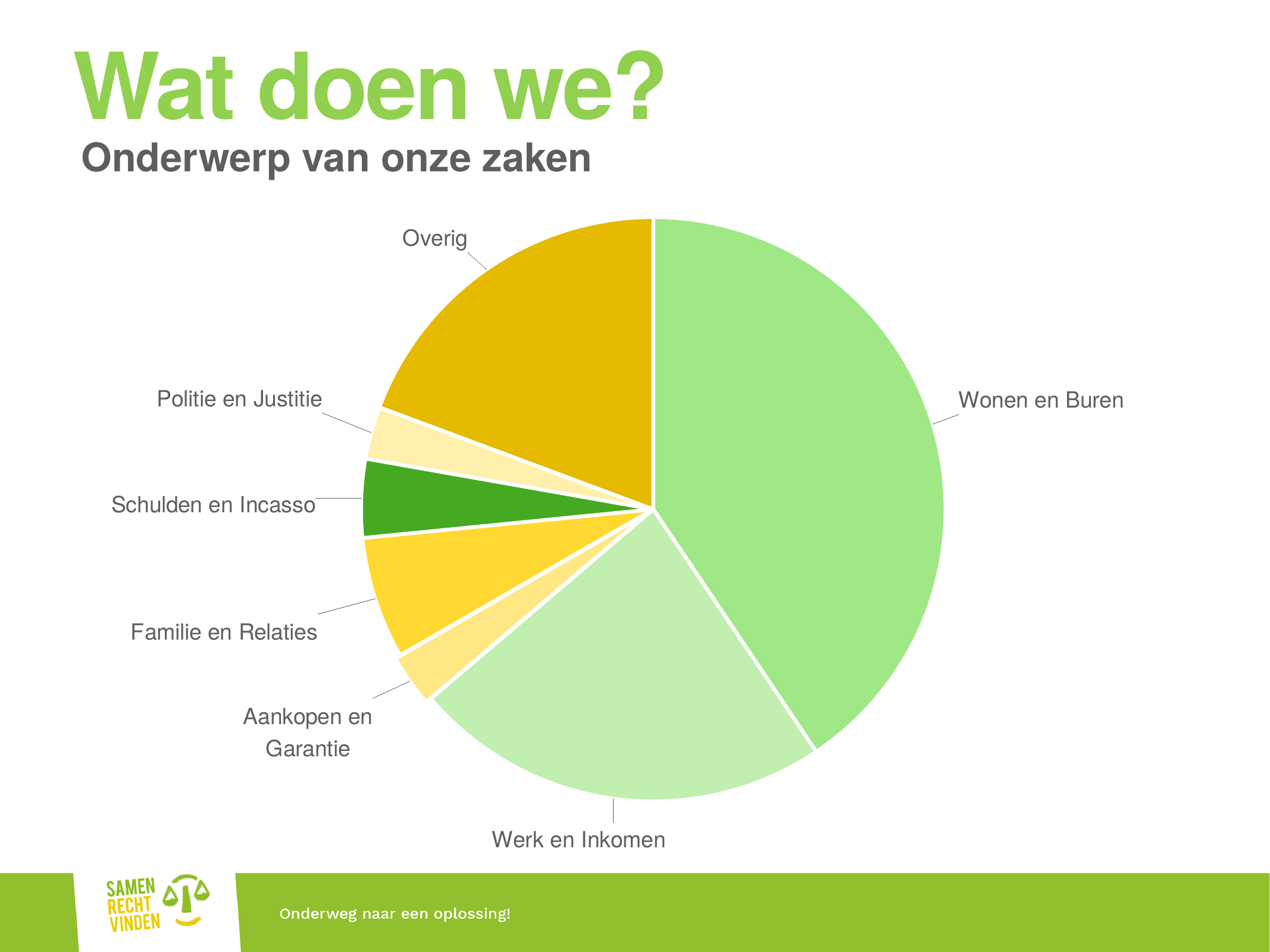

# Wat doen we?
Onderwerp van onze zaken

### Chart

| Category | Welke onderwerpen? (%) |
|---|---|
| Wonen en Buren | 84.0 |
| Werk en Inkomen | 48.0 |
| Aankopen en Garantie | 6.0 |
| Familie en Relaties | 14.0 |
| Schulden en Incasso | 9.0 |
| Politie en Justitie | 6.0 |
| Overig | 40.0 |